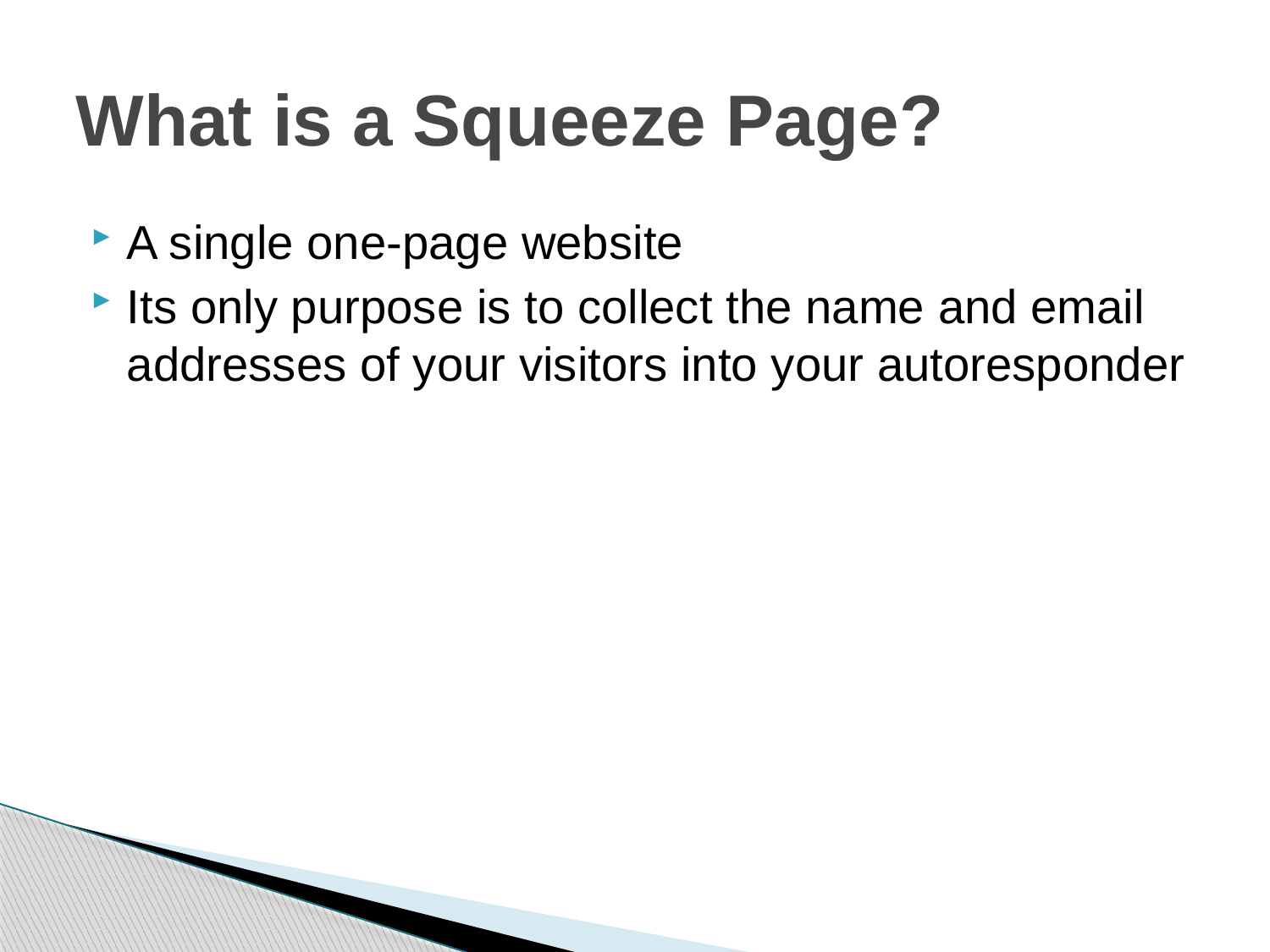

# What is a Squeeze Page?
A single one-page website
Its only purpose is to collect the name and email addresses of your visitors into your autoresponder